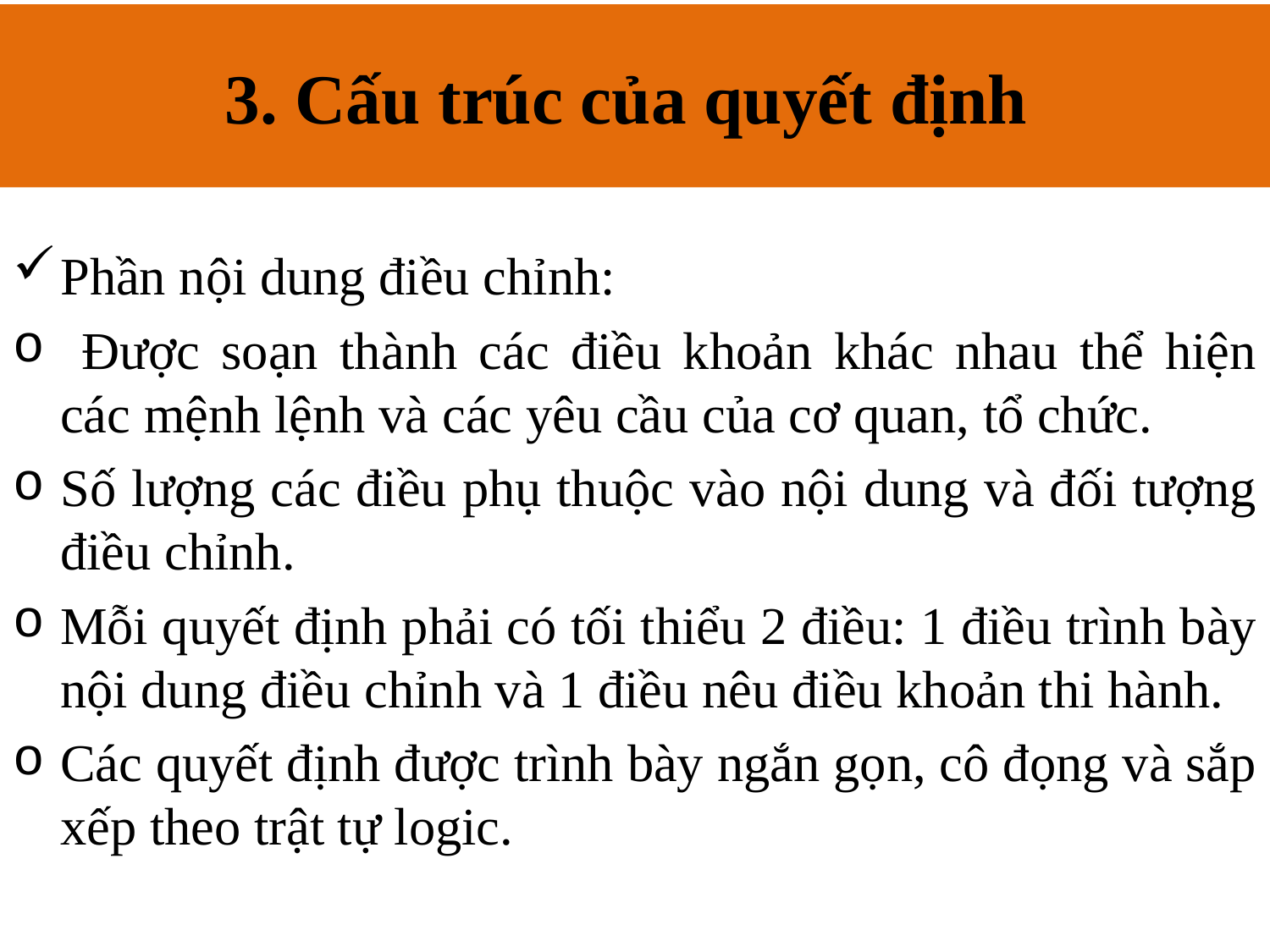

3. Cấu trúc của quyết định
# 3. Cấu trúc của quyết định
Phần nội dung điều chỉnh:
 Được soạn thành các điều khoản khác nhau thể hiện các mệnh lệnh và các yêu cầu của cơ quan, tổ chức.
Số lượng các điều phụ thuộc vào nội dung và đối tượng điều chỉnh.
Mỗi quyết định phải có tối thiểu 2 điều: 1 điều trình bày nội dung điều chỉnh và 1 điều nêu điều khoản thi hành.
Các quyết định được trình bày ngắn gọn, cô đọng và sắp xếp theo trật tự logic.